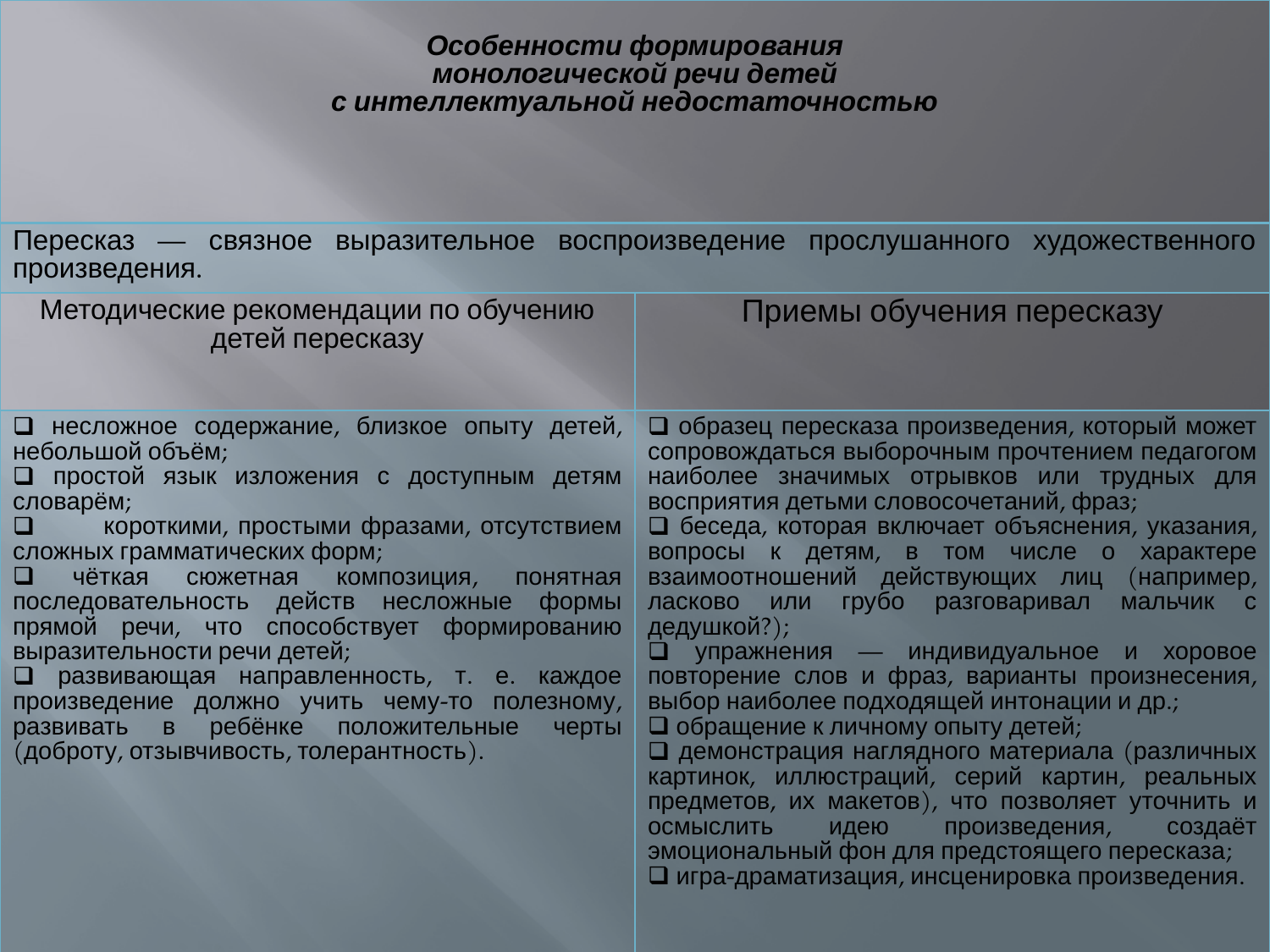

| Особенности формирования монологической речи детей с интеллектуальной недостаточностью |  |
| --- | --- |
| Пересказ — связное выразительное воспроизведение прослушанного художественного произведения. |  |
| Методические рекомендации по обучению детей пересказу | Приемы обучения пересказу |
| несложное содержание, близкое опыту детей, небольшой объём; простой язык изложения с доступным детям словарём; короткими, простыми фразами, отсутствием сложных грамматических форм; чёткая сюжетная композиция, понятная последовательность действ несложные формы прямой речи, что способствует формированию выразительности речи детей; развивающая направленность, т. е. каждое произведение должно учить чему-то полезному, развивать в ребёнке положительные черты (доброту, отзывчивость, толерантность). | образец пересказа произведения, который может сопровождаться выборочным прочтением педагогом наиболее значимых отрывков или трудных для восприятия детьми словосочетаний, фраз; беседа, которая включает объяснения, указания, вопросы к детям, в том числе о характере взаимоотношений действующих лиц (например, ласково или грубо разговаривал мальчик с дедушкой?); упражнения — индивидуальное и хоровое повторение слов и фраз, варианты произнесения, выбор наиболее подходящей интонации и др.; обращение к личному опыту детей; демонстрация наглядного материала (различных картинок, иллюстраций, серий картин, реальных предметов, их макетов), что позволяет уточнить и осмыслить идею произведения, создаёт эмоциональный фон для предстоящего пересказа; игра-драматизация, инсценировка произведения. |